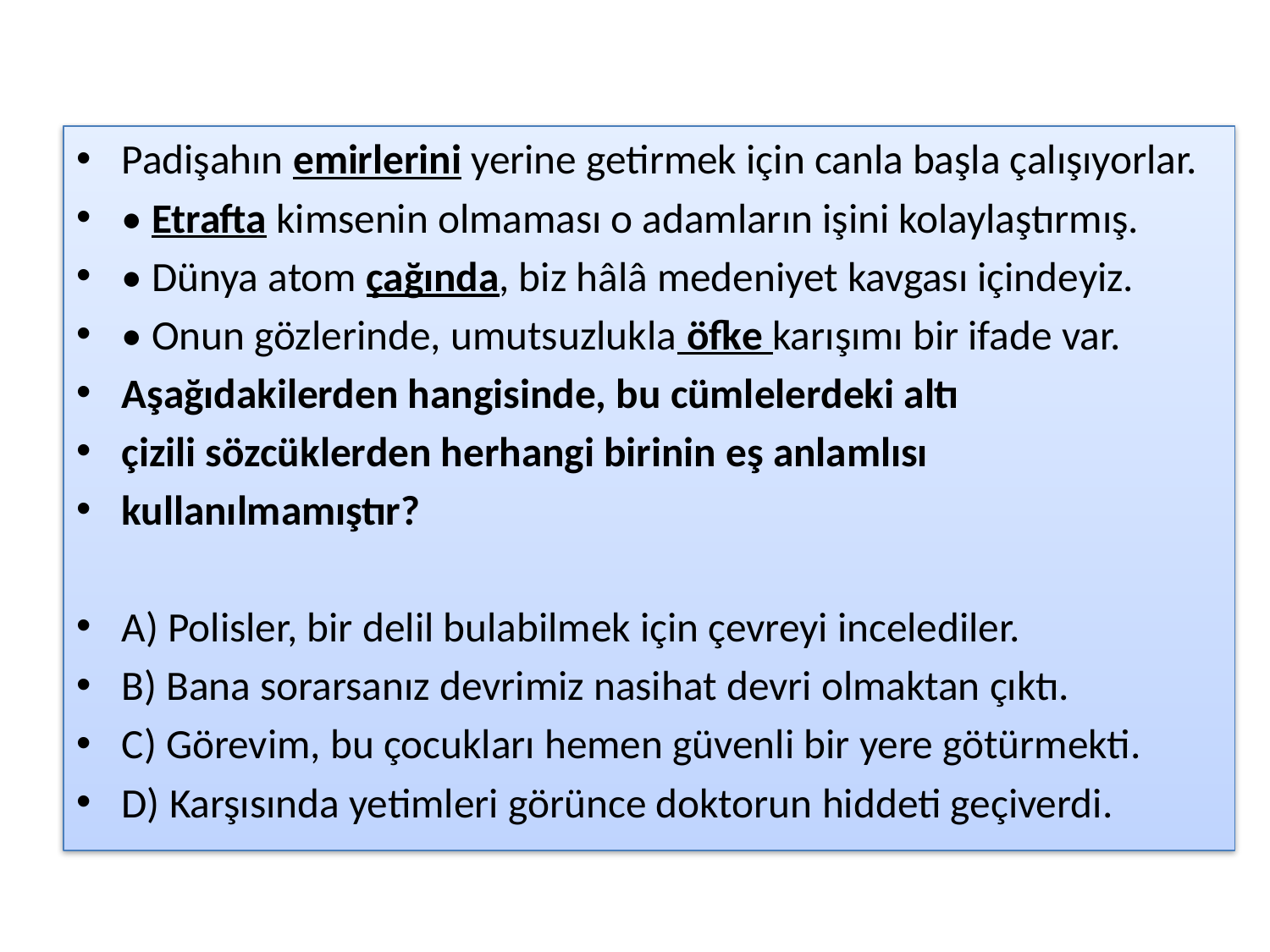

#
Padişahın emirlerini yerine getirmek için canla başla çalışıyorlar.
• Etrafta kimsenin olmaması o adamların işini kolaylaştırmış.
• Dünya atom çağında, biz hâlâ medeniyet kavgası içindeyiz.
• Onun gözlerinde, umutsuzlukla öfke karışımı bir ifade var.
Aşağıdakilerden hangisinde, bu cümlelerdeki altı
çizili sözcüklerden herhangi birinin eş anlamlısı
kullanılmamıştır?

A) Polisler, bir delil bulabilmek için çevreyi incelediler.
B) Bana sorarsanız devrimiz nasihat devri olmaktan çıktı.
C) Görevim, bu çocukları hemen güvenli bir yere götürmekti.
D) Karşısında yetimleri görünce doktorun hiddeti geçiverdi.